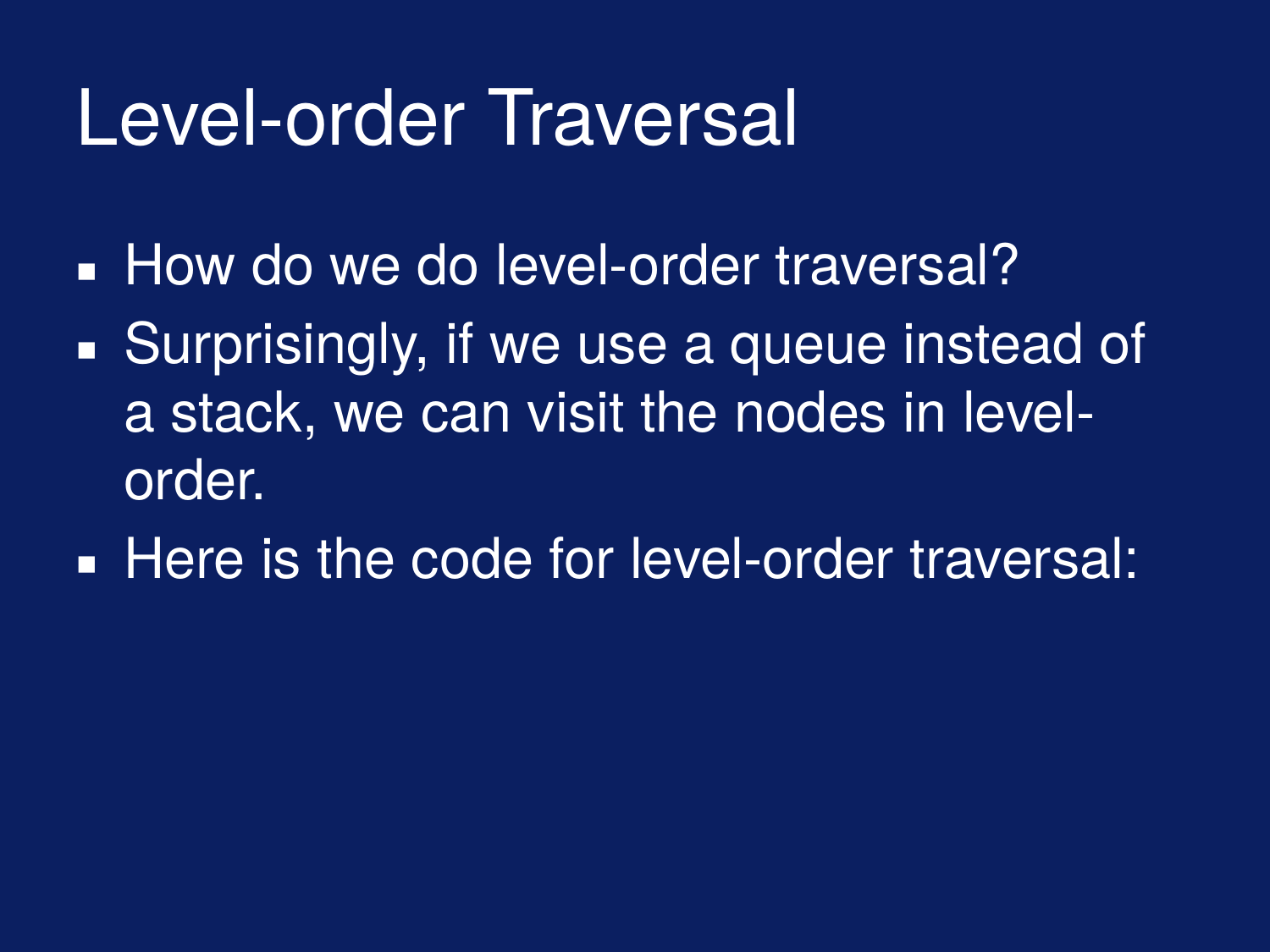

# Level-order Traversal
How do we do level-order traversal?
Surprisingly, if we use a queue instead of a stack, we can visit the nodes in level-order.
Here is the code for level-order traversal: